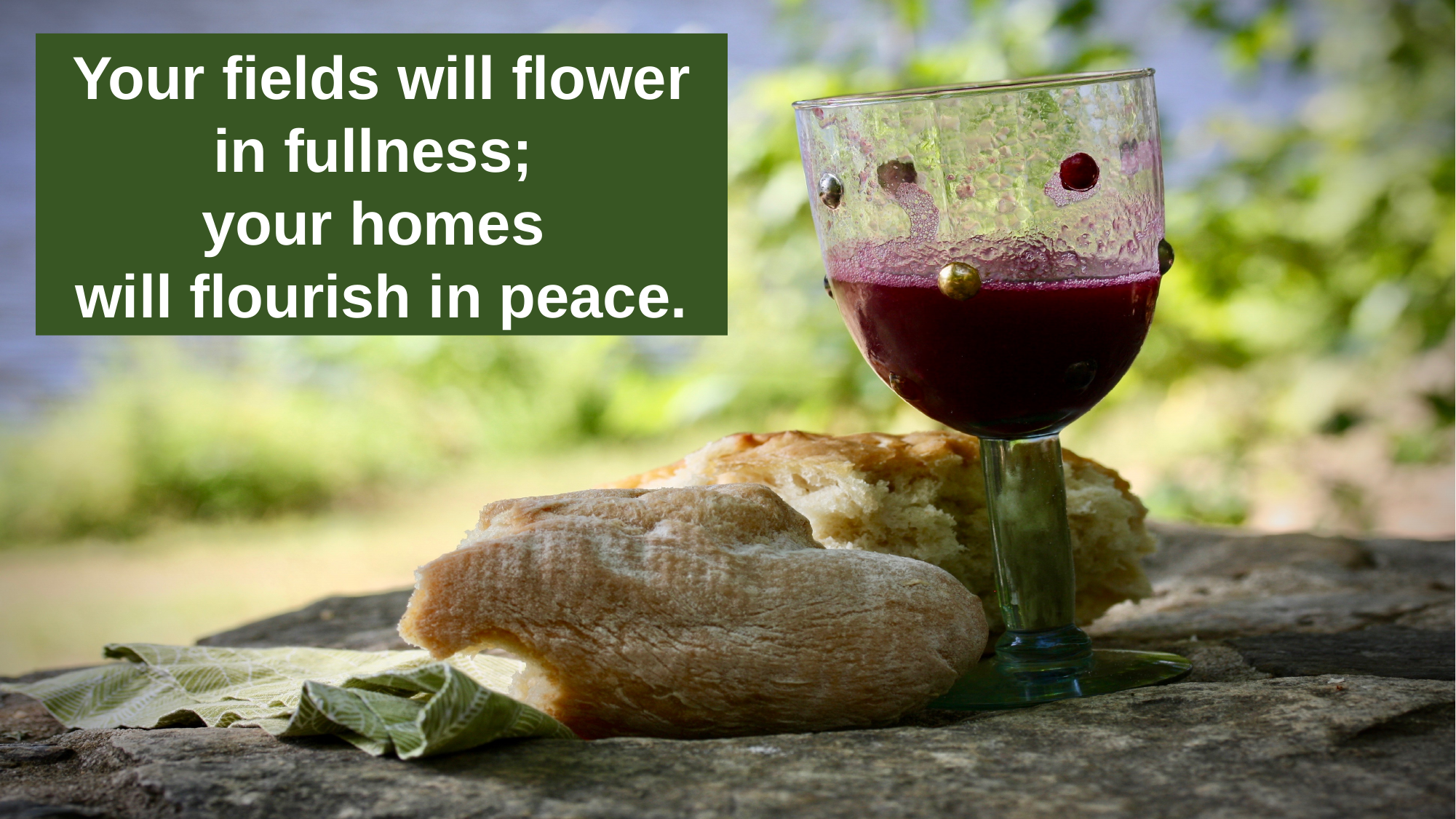

Your fields will flower in fullness;
your homes
will flourish in peace.